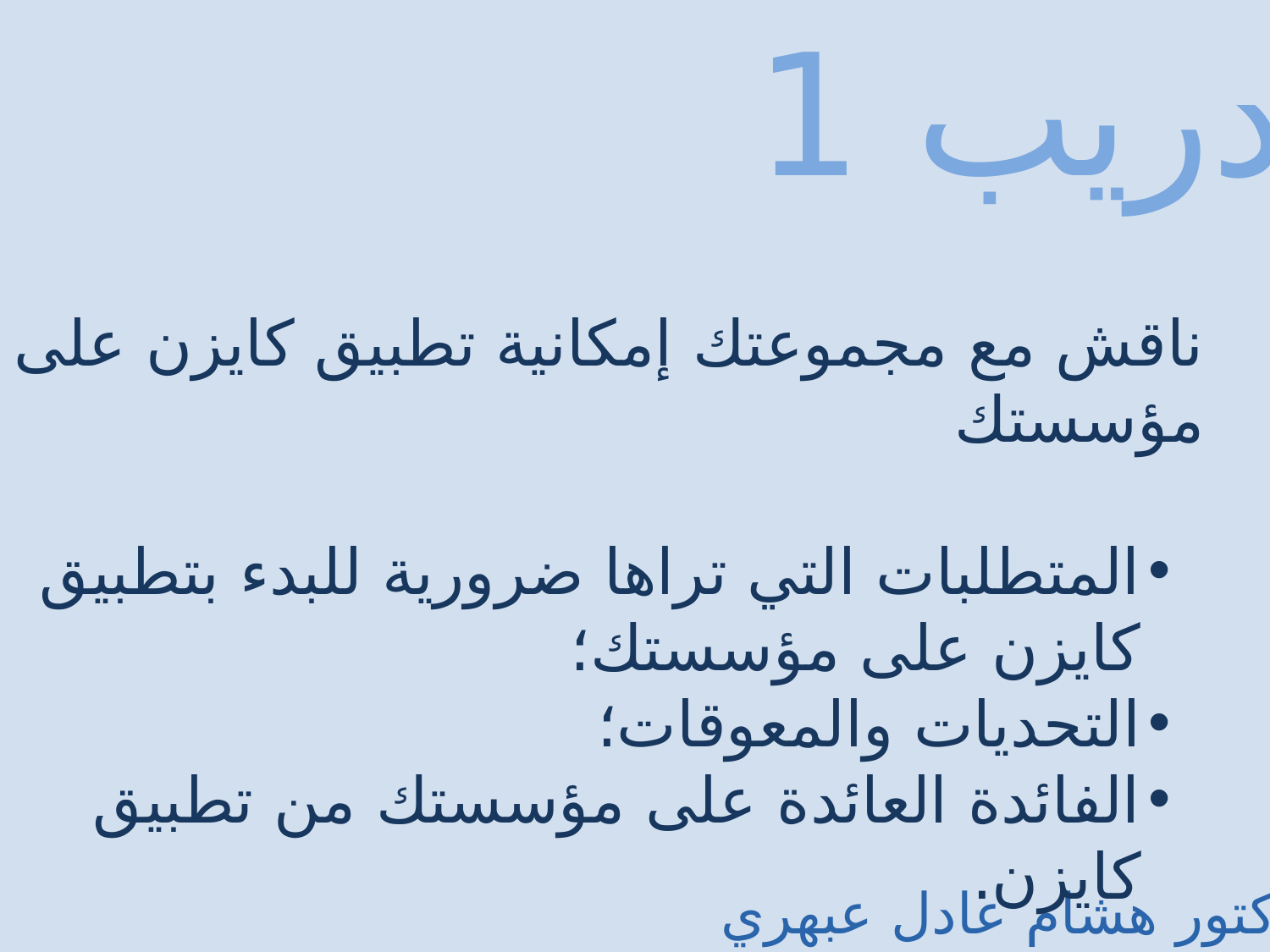

تدريب 1
ناقش مع مجموعتك إمكانية تطبيق كايزن على مؤسستك

المتطلبات التي تراها ضرورية للبدء بتطبيق كايزن على مؤسستك؛
التحديات والمعوقات؛
الفائدة العائدة على مؤسستك من تطبيق كايزن.

الدكتور هشام عادل عبهري